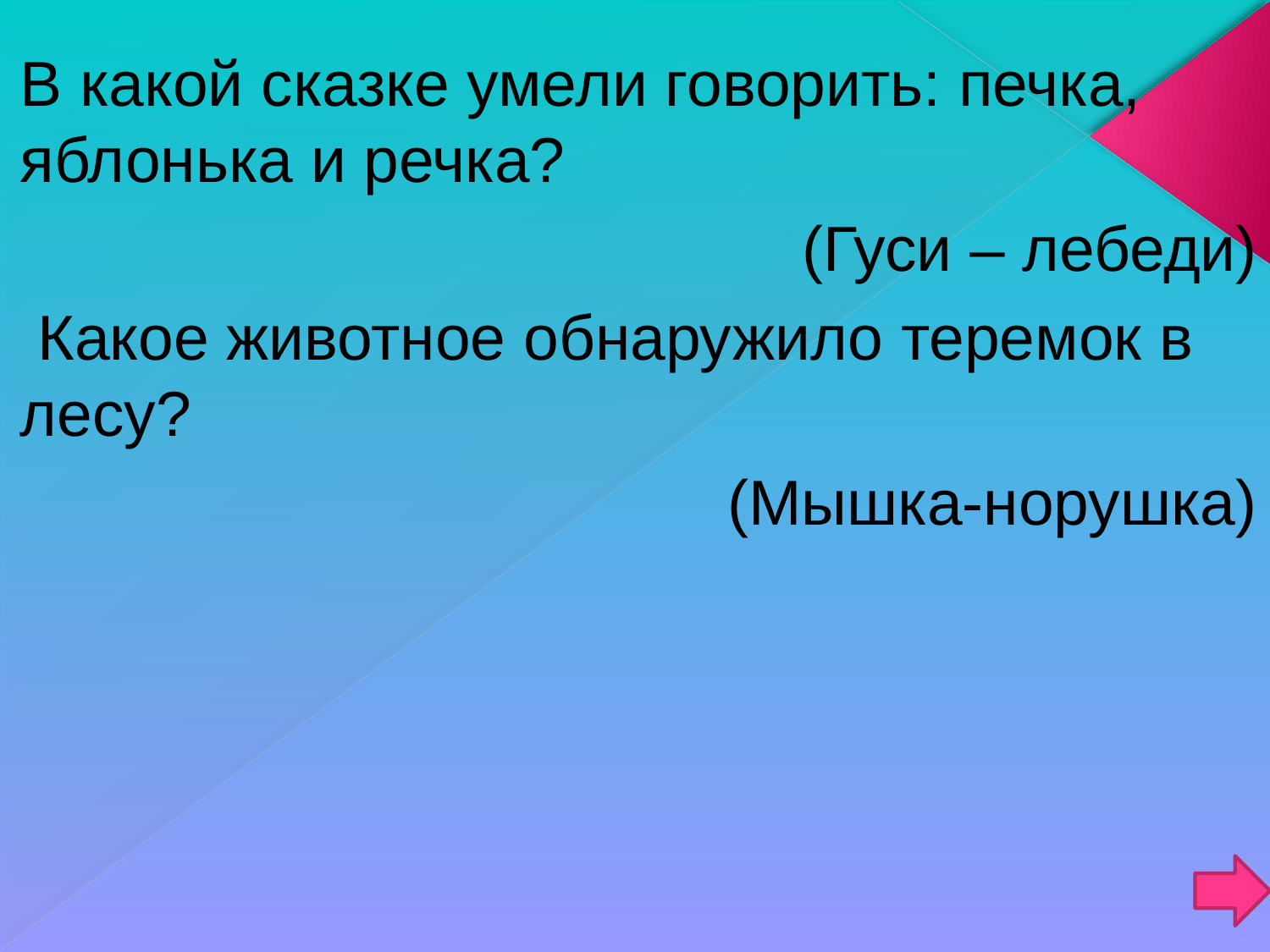

В какой сказке умели говорить: печка, яблонька и речка?
(Гуси – лебеди)
 Какое животное обнаружило теремок в лесу?
(Мышка-норушка)